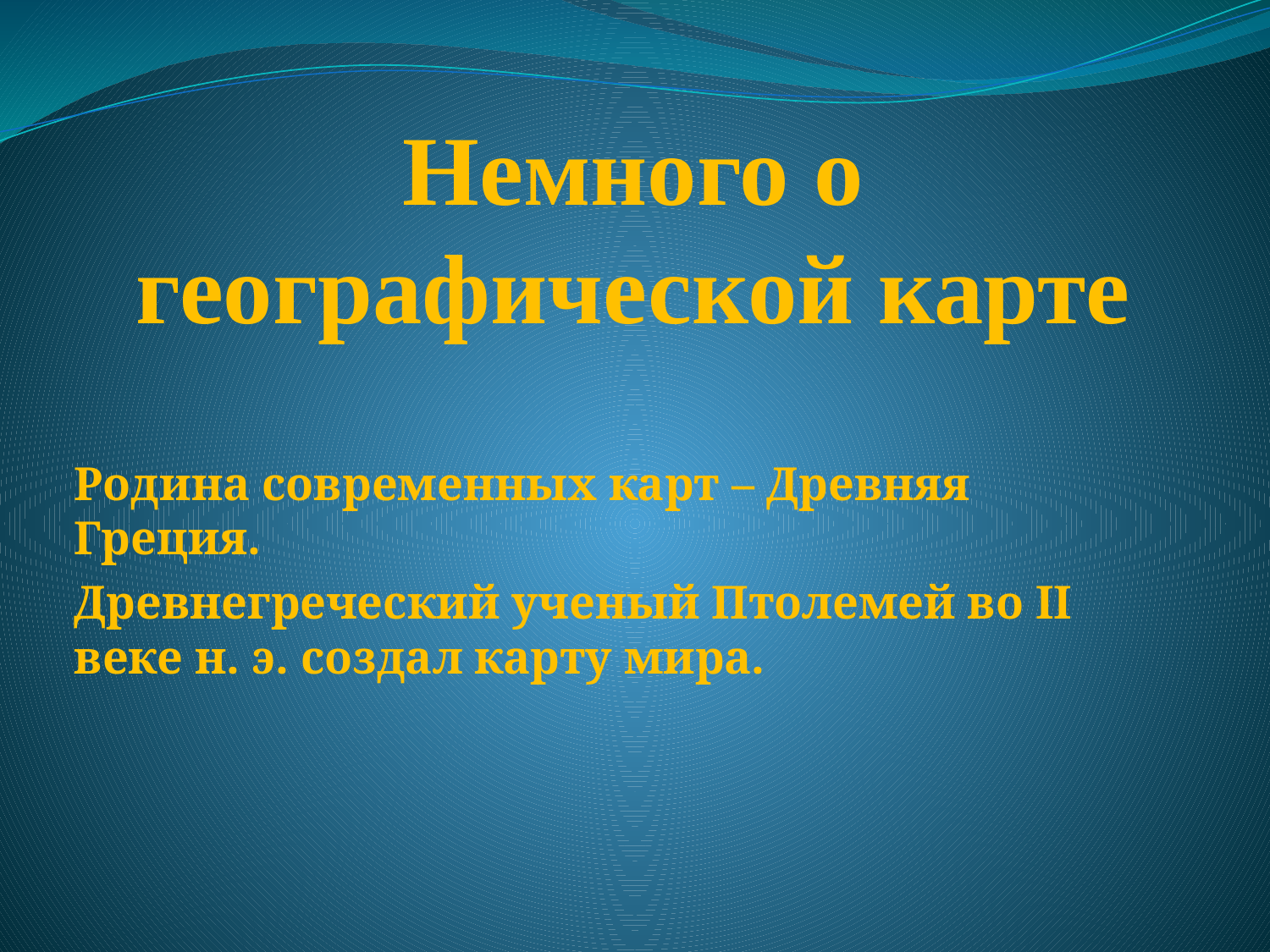

# Немного о географической карте
Родина современных карт – Древняя Греция.
Древнегреческий ученый Птолемей во II веке н. э. создал карту мира.